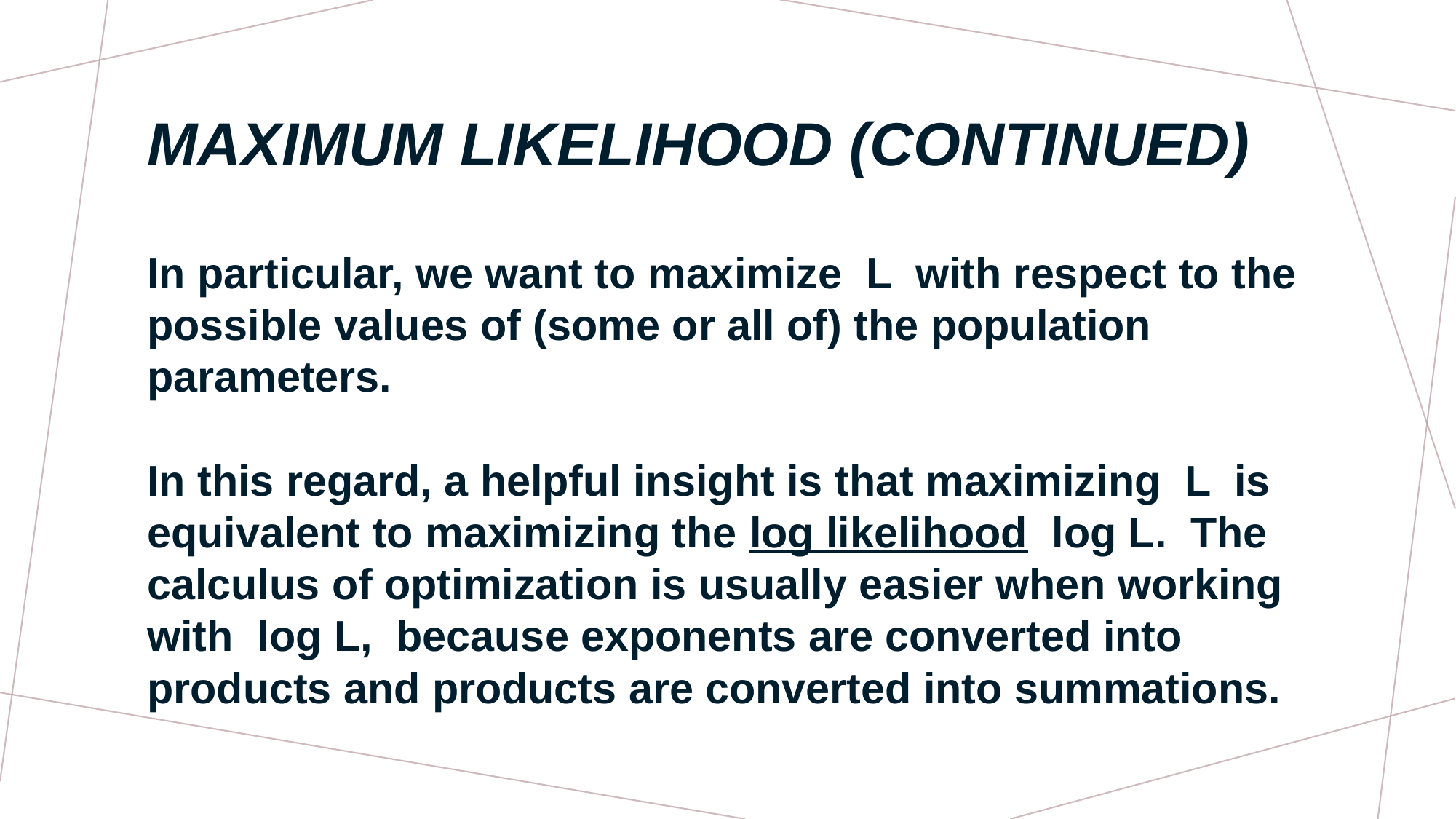

# MAXIMUM LIKELIHOOD (CONTINUED)
In particular, we want to maximize  L  with respect to the possible values of (some or all of) the population parameters.

In this regard, a helpful insight is that maximizing  L  is equivalent to maximizing the log likelihood  log L.  The calculus of optimization is usually easier when working with  log L,  because exponents are converted into products and products are converted into summations.